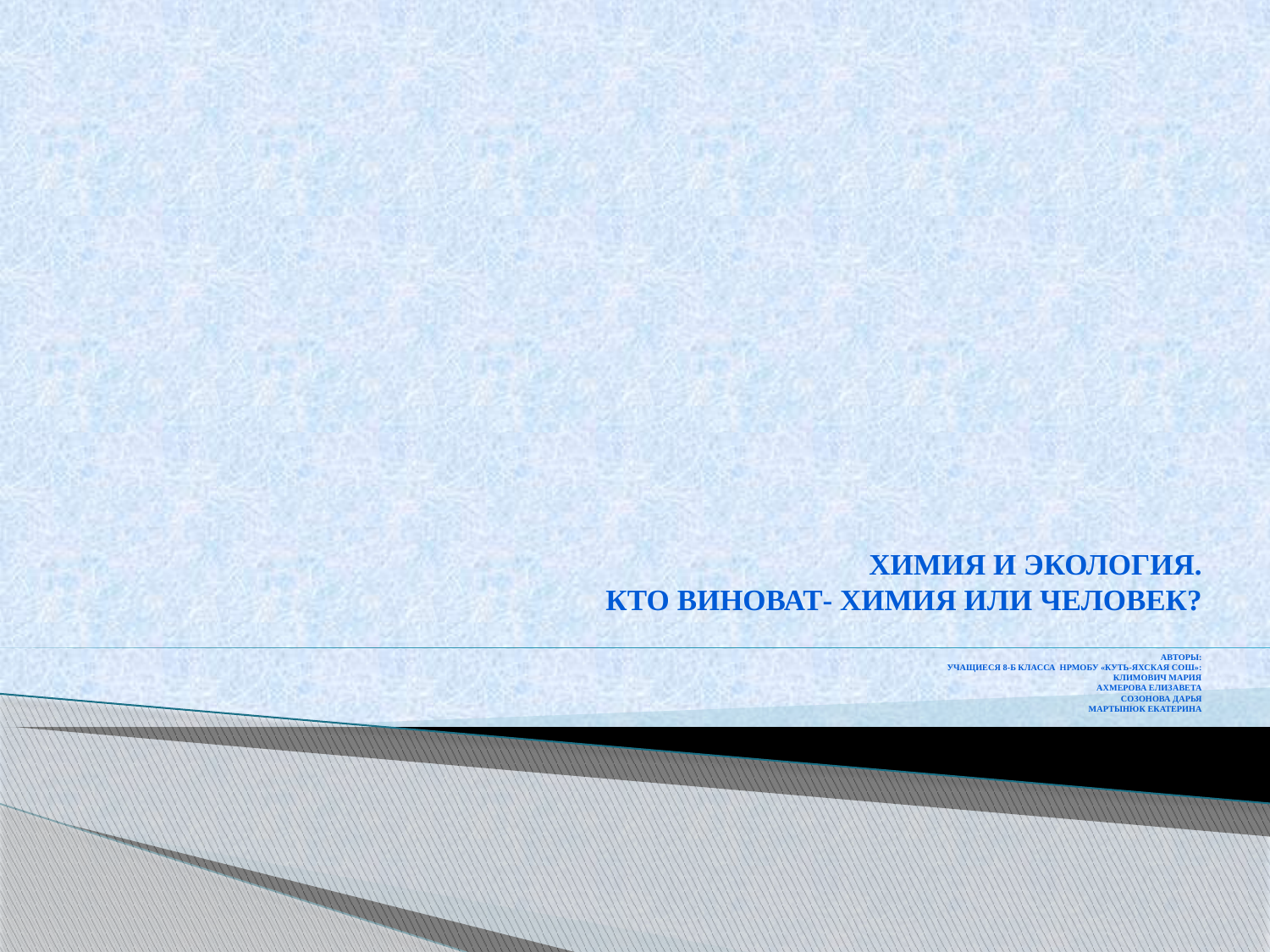

# ХИМИЯ И ЭКОЛОГИЯ. кто виноват- химия или человек? Авторы: учащиеся 8-б класса  НРМОБУ «Куть-Яхская СОШ»: Климович Мария Ахмерова Елизавета Созонова Дарья Мартынюк Екатерина